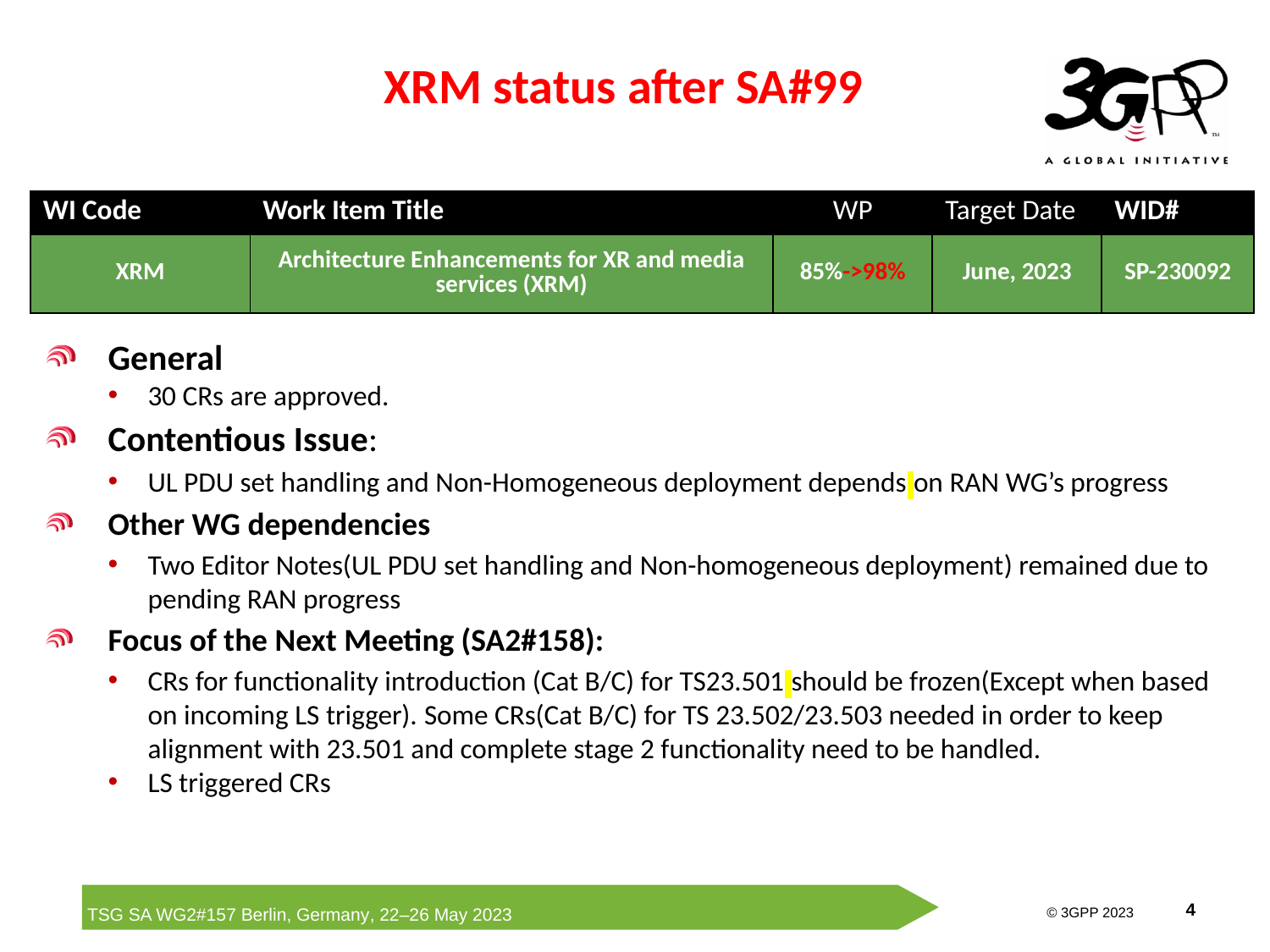

XRM status after SA#99
| WI Code | Work Item Title | WP | Target Date | WID# |
| --- | --- | --- | --- | --- |
| XRM | Architecture Enhancements for XR and media services (XRM) | 85%->98% | June, 2023 | SP-230092 |
General
30 CRs are approved.
Contentious Issue:
UL PDU set handling and Non-Homogeneous deployment depends on RAN WG’s progress
Other WG dependencies
Two Editor Notes(UL PDU set handling and Non-homogeneous deployment) remained due to pending RAN progress
Focus of the Next Meeting (SA2#158):
CRs for functionality introduction (Cat B/C) for TS23.501 should be frozen(Except when based on incoming LS trigger). Some CRs(Cat B/C) for TS 23.502/23.503 needed in order to keep alignment with 23.501 and complete stage 2 functionality need to be handled.
LS triggered CRs